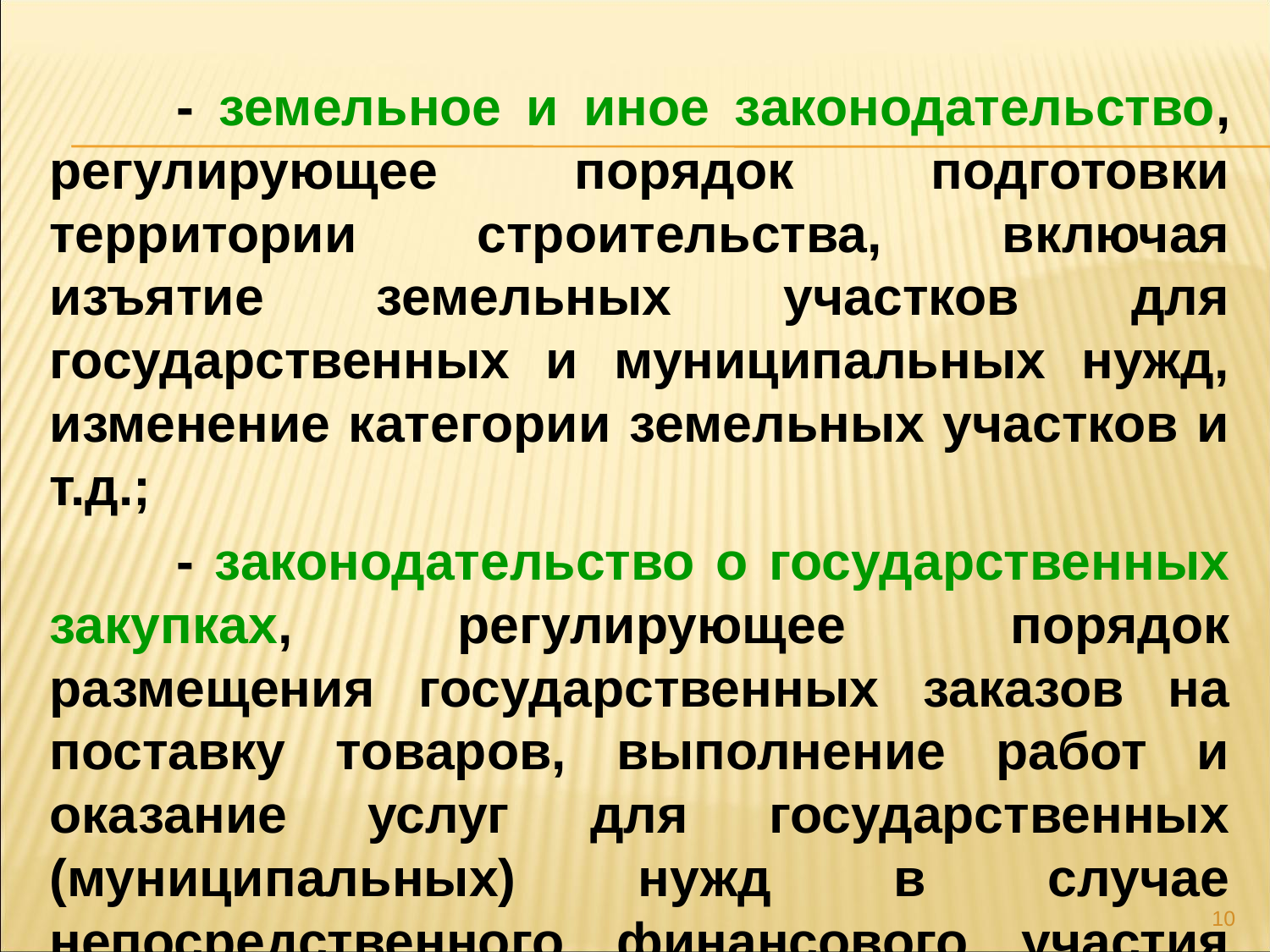

- земельное и иное законодательство, регулирующее порядок подготовки территории строительства, включая изъятие земельных участков для государственных и муниципальных нужд, изменение категории земельных участков и т.д.;
	- законодательство о государственных закупках, регулирующее порядок размещения государственных заказов на поставку товаров, выполнение работ и оказание услуг для государственных (муниципальных) нужд в случае непосредственного финансового участия органов власти в проекте;

10